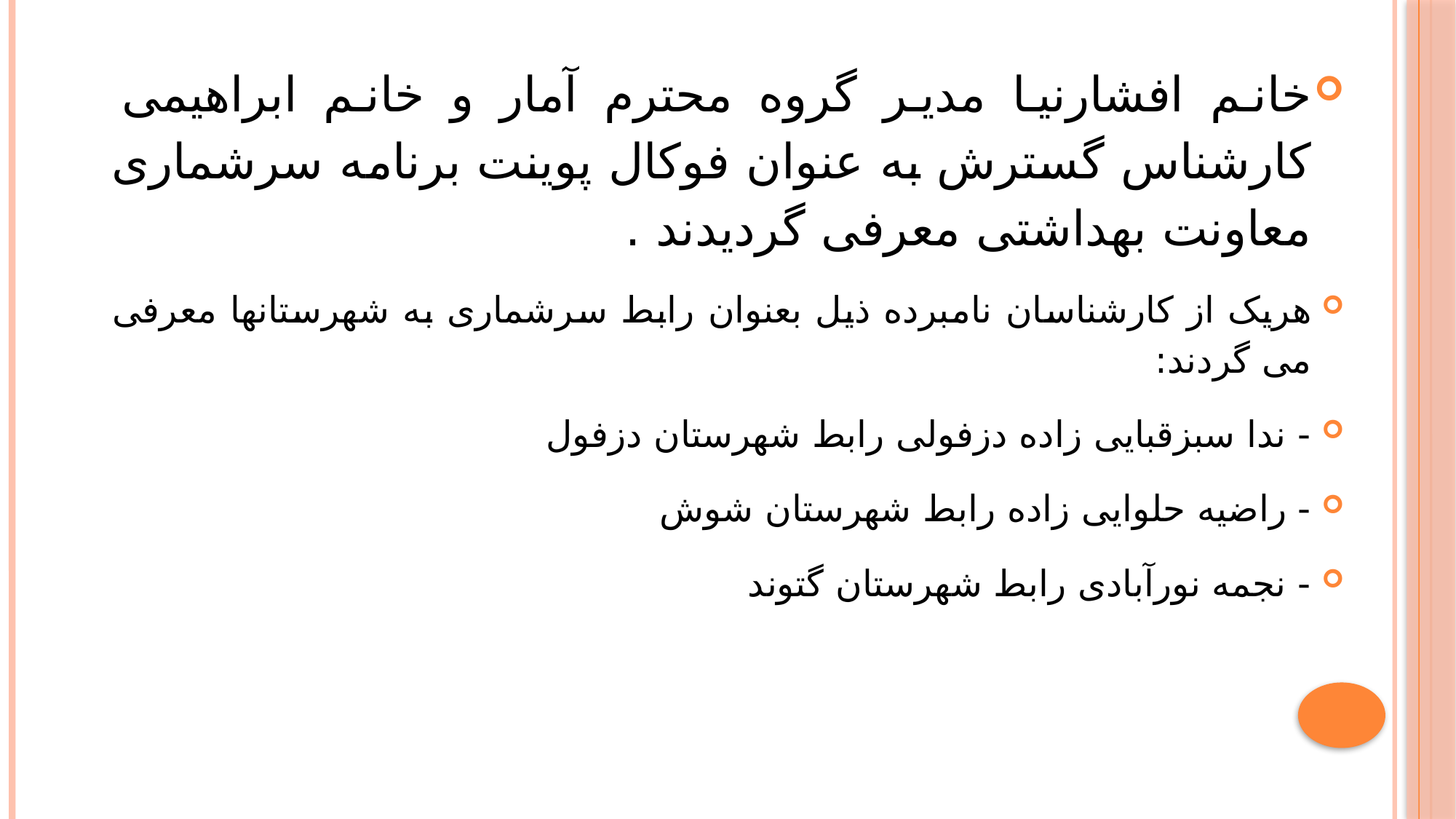

خانم افشارنیا مدیر گروه محترم آمار و خانم ابراهیمی کارشناس گسترش به عنوان فوکال پوینت برنامه سرشماری معاونت بهداشتی معرفی گردیدند .
هریک از کارشناسان نامبرده ذیل بعنوان رابط سرشماری به شهرستانها معرفی می گردند:
- ندا سبزقبایی زاده دزفولی رابط شهرستان دزفول
- راضیه حلوایی زاده رابط شهرستان شوش
- نجمه نورآبادی رابط شهرستان گتوند